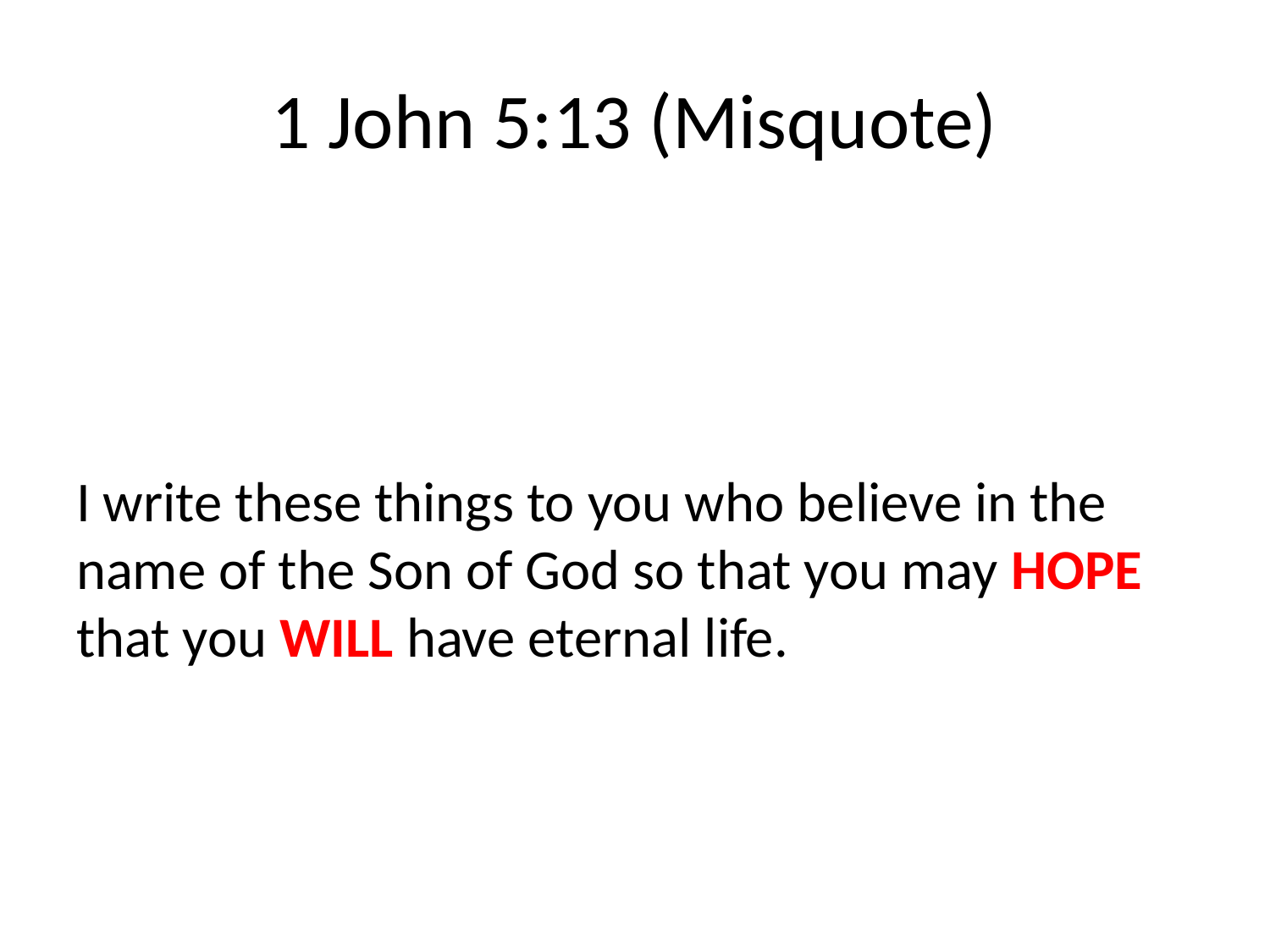

# 1 John 5:13 (Misquote)

I write these things to you who believe in the name of the Son of God so that you may HOPE that you WILL have eternal life.